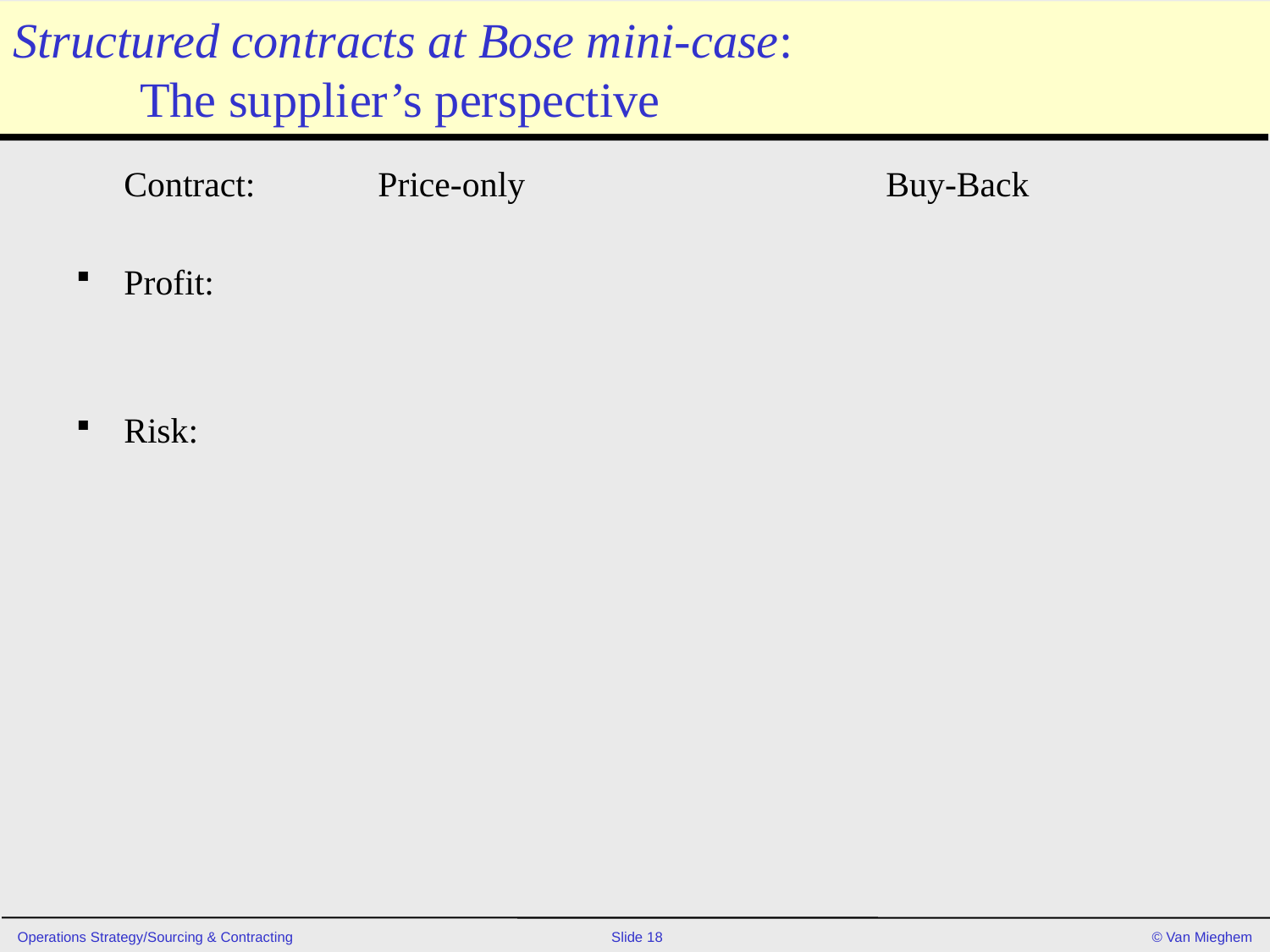

# Structured contracts at Bose mini-case: The supplier’s perspective
	Contract:	Price-only			Buy-Back

Profit:

Risk: